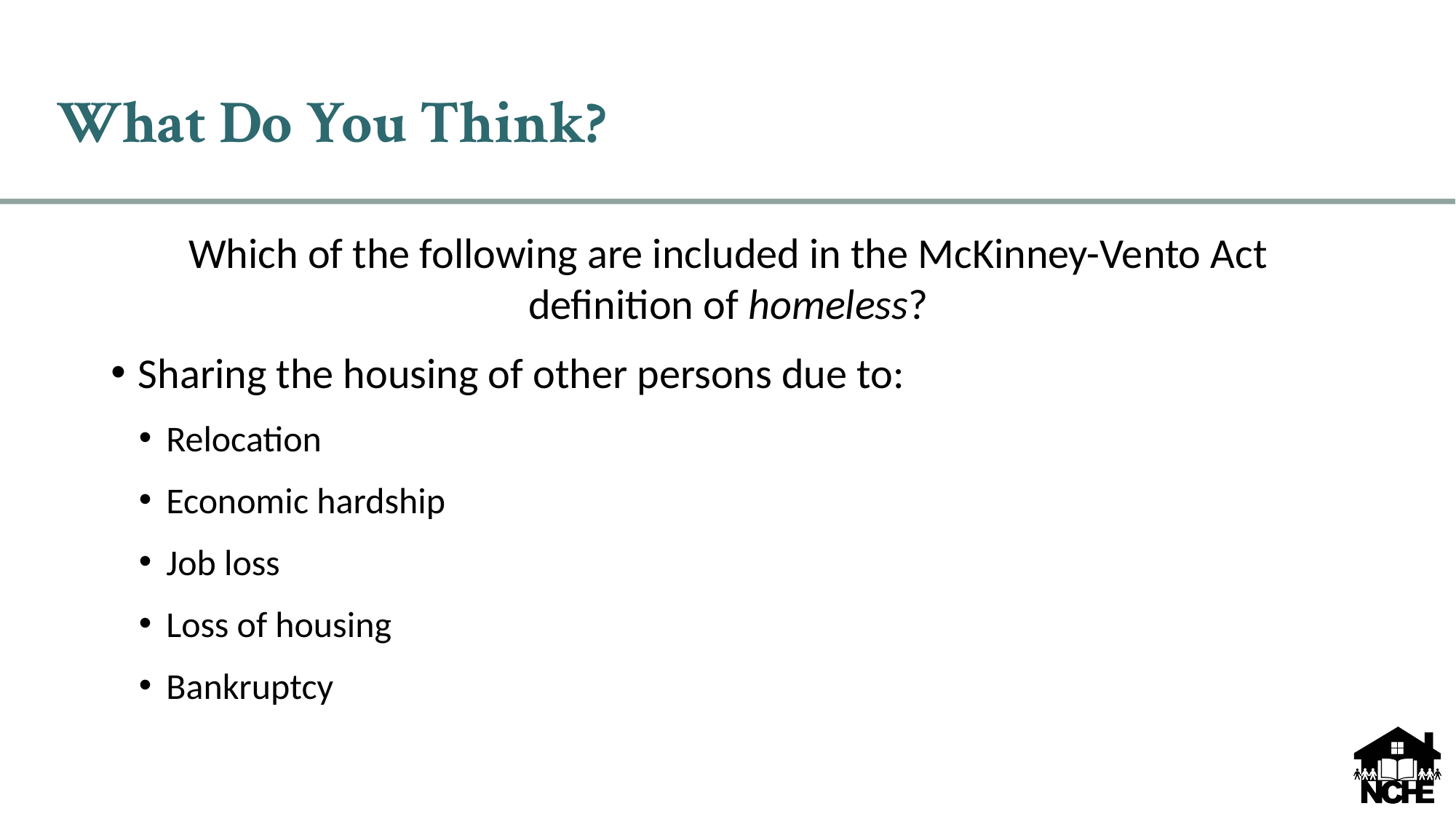

# What Do You Think?
Which of the following are included in the McKinney-Vento Act definition of homeless?
Sharing the housing of other persons due to:
Relocation
Economic hardship
Job loss
Loss of housing
Bankruptcy